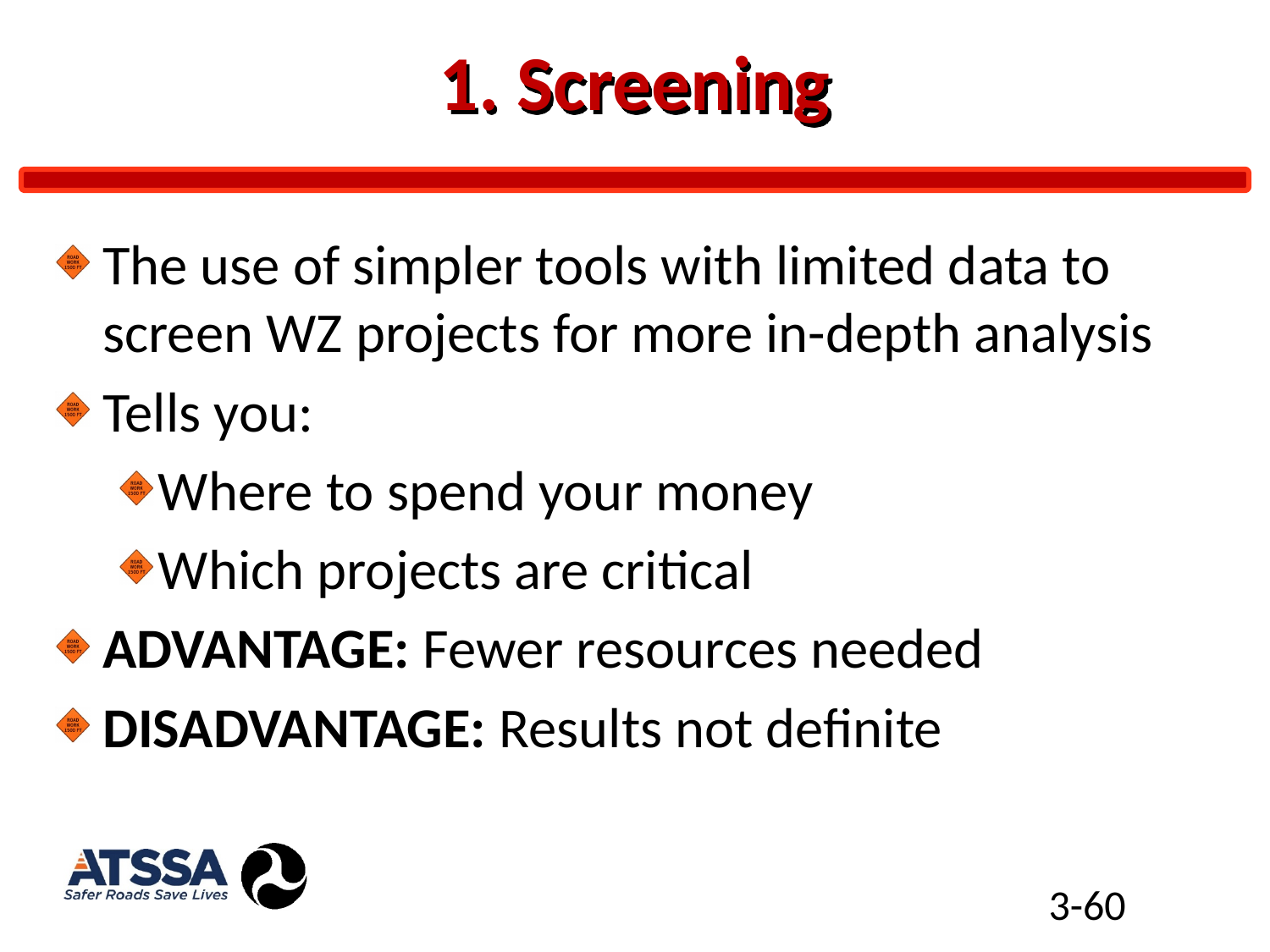

# 1. Screening
The use of simpler tools with limited data to screen WZ projects for more in-depth analysis
Tells you:
Where to spend your money
Which projects are critical
ADVANTAGE: Fewer resources needed
DISADVANTAGE: Results not definite